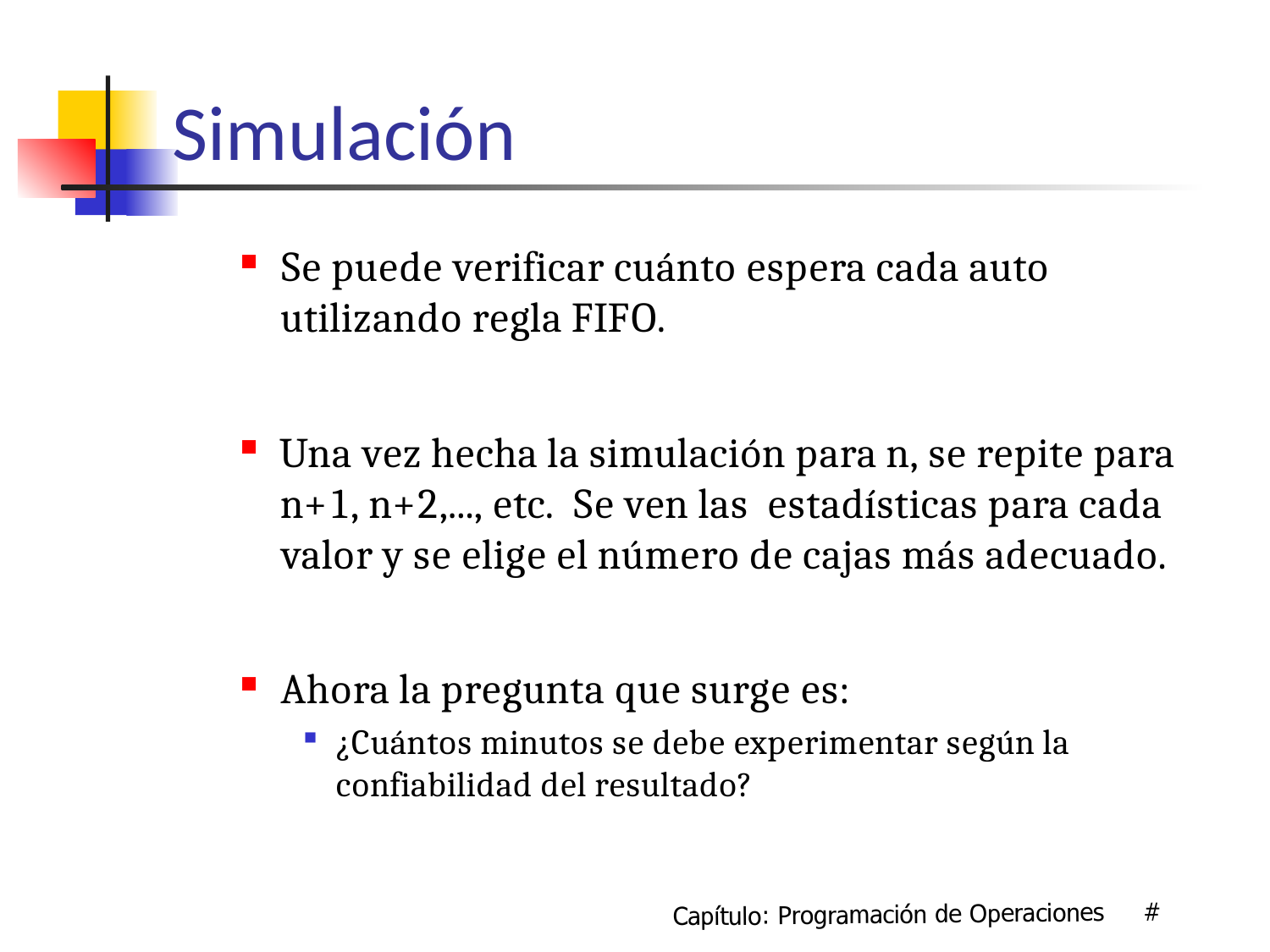

# Simulación
Se puede verificar cuánto espera cada auto utilizando regla FIFO.

Una vez hecha la simulación para n, se repite para n+1, n+2,..., etc.  Se ven las  estadísticas para cada valor y se elige el número de cajas más adecuado.

Ahora la pregunta que surge es:
¿Cuántos minutos se debe experimentar según la confiabilidad del resultado?

Capítulo: Programación de Operaciones     #